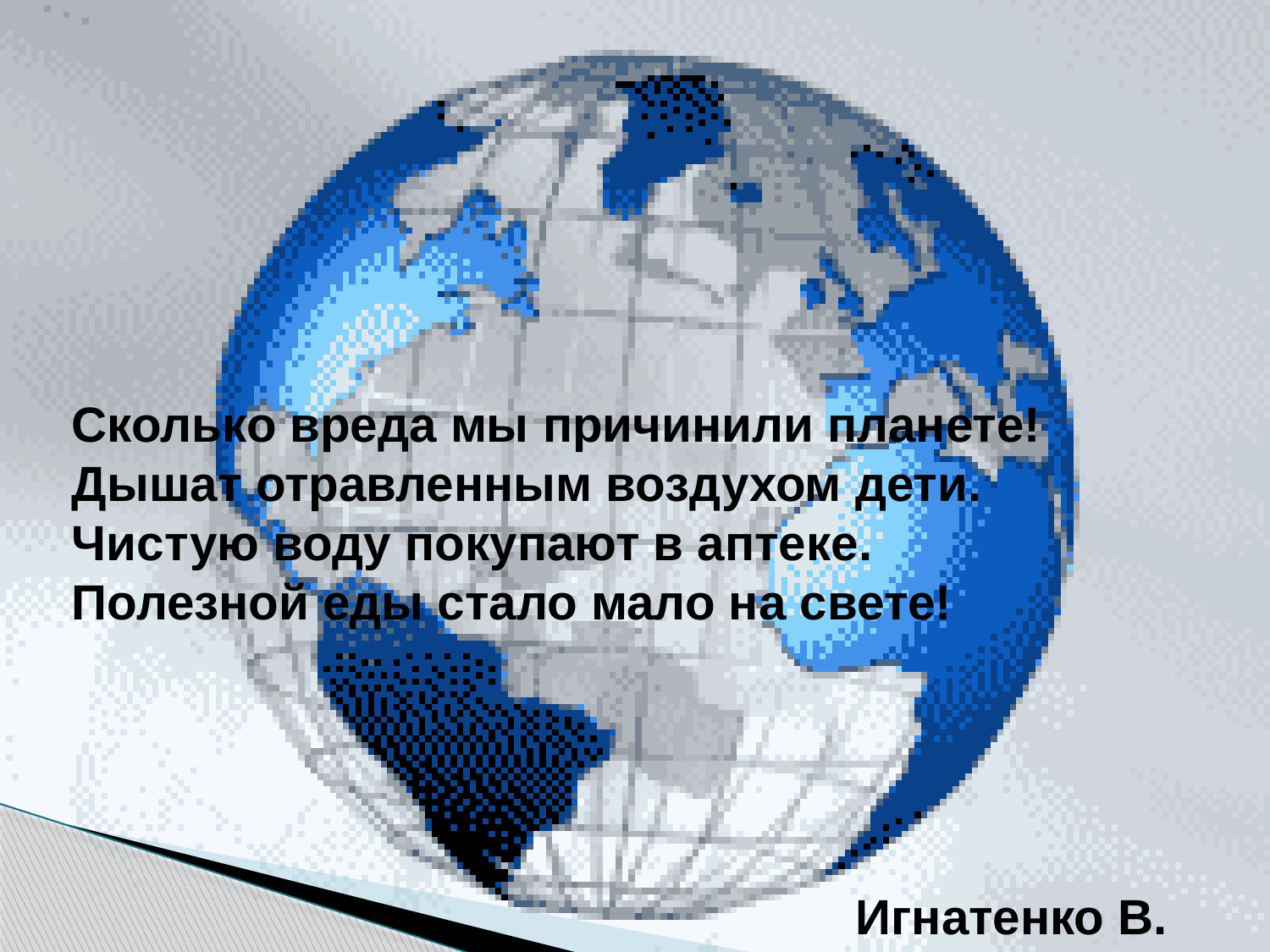

Сколько вреда мы причинили планете!
Дышат отравленным воздухом дети.
Чистую воду покупают в аптеке.
Полезной еды стало мало на свете!
Игнатенко В.